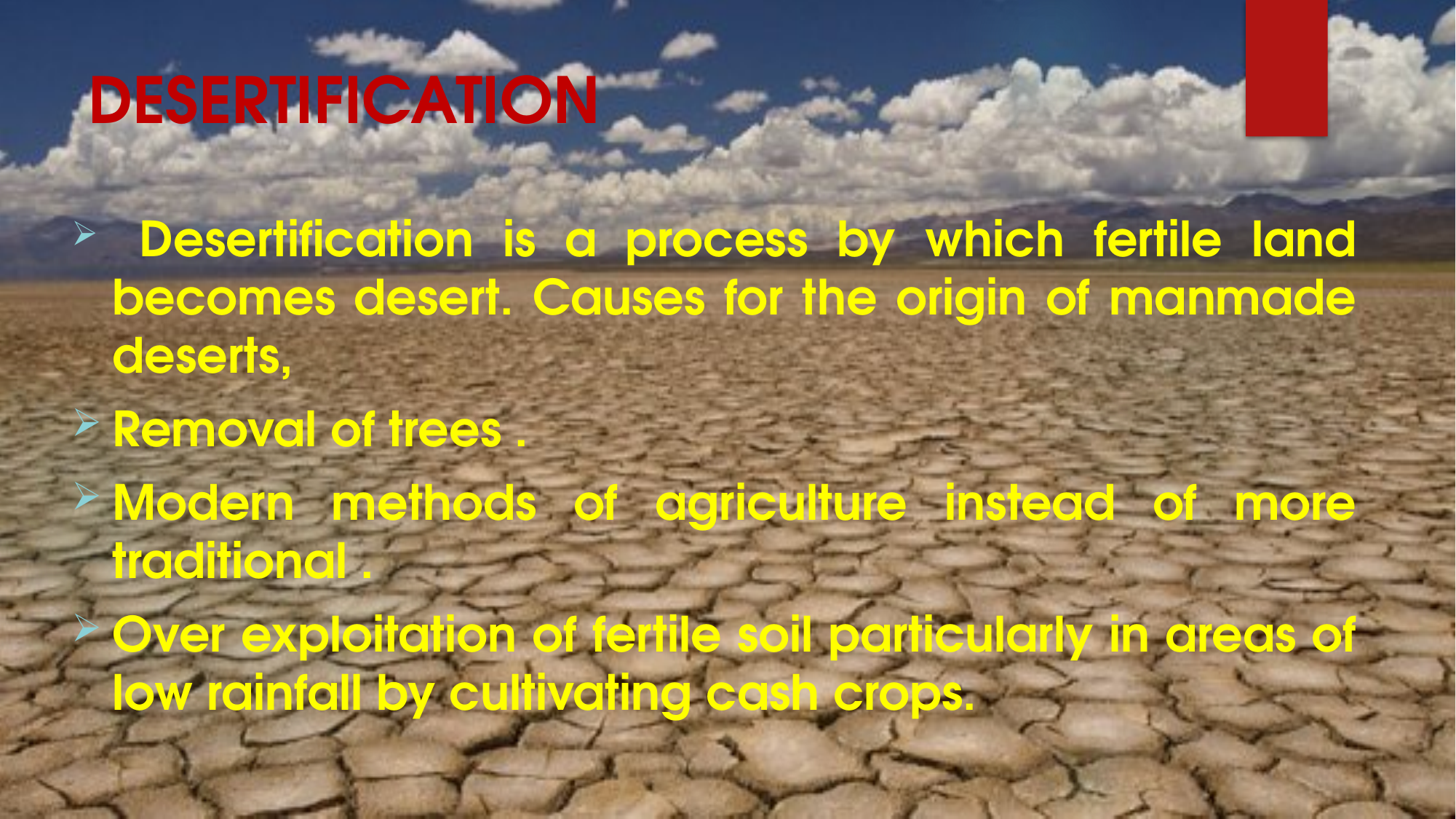

# DESERTIFICATION
 Desertification is a process by which fertile land becomes desert. Causes for the origin of manmade deserts,
Removal of trees .
Modern methods of agriculture instead of more traditional .
Over exploitation of fertile soil particularly in areas of low rainfall by cultivating cash crops.